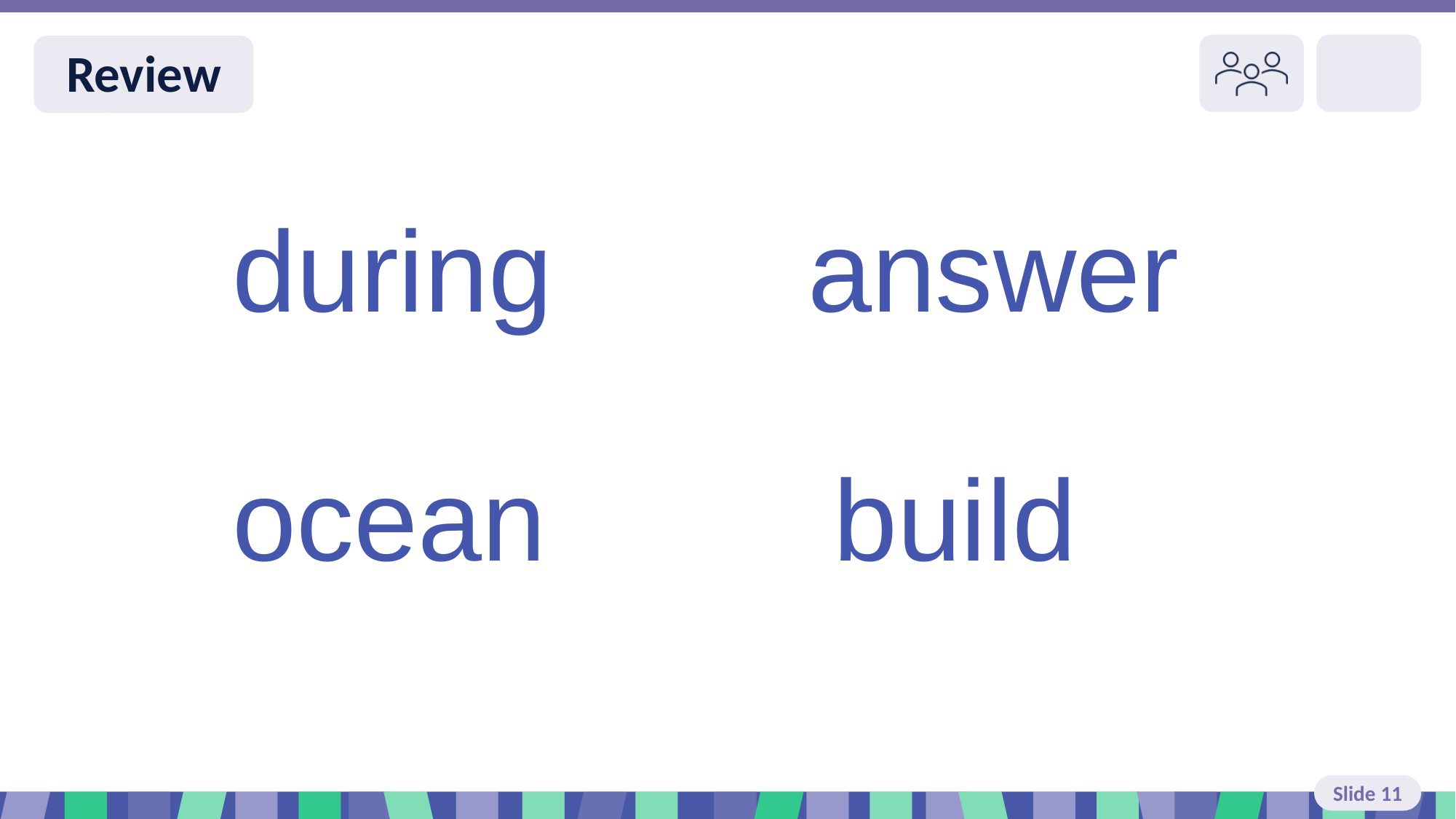

Slide 11 Review You do
during        answer
ocean         build